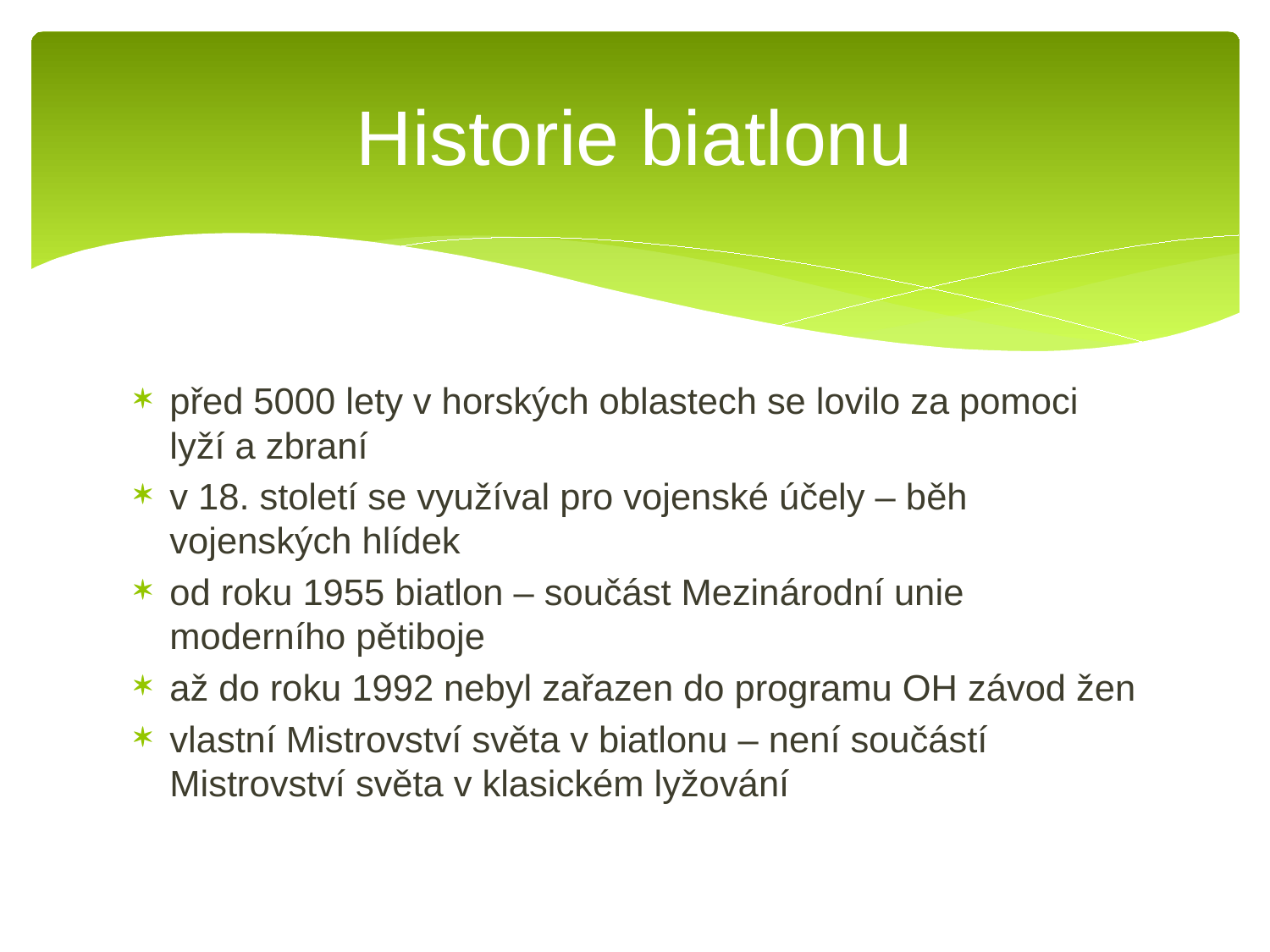

# Historie biatlonu
před 5000 lety v horských oblastech se lovilo za pomoci lyží a zbraní
v 18. století se využíval pro vojenské účely – běh vojenských hlídek
od roku 1955 biatlon – součást Mezinárodní unie moderního pětiboje
až do roku 1992 nebyl zařazen do programu OH závod žen
vlastní Mistrovství světa v biatlonu – není součástí Mistrovství světa v klasickém lyžování